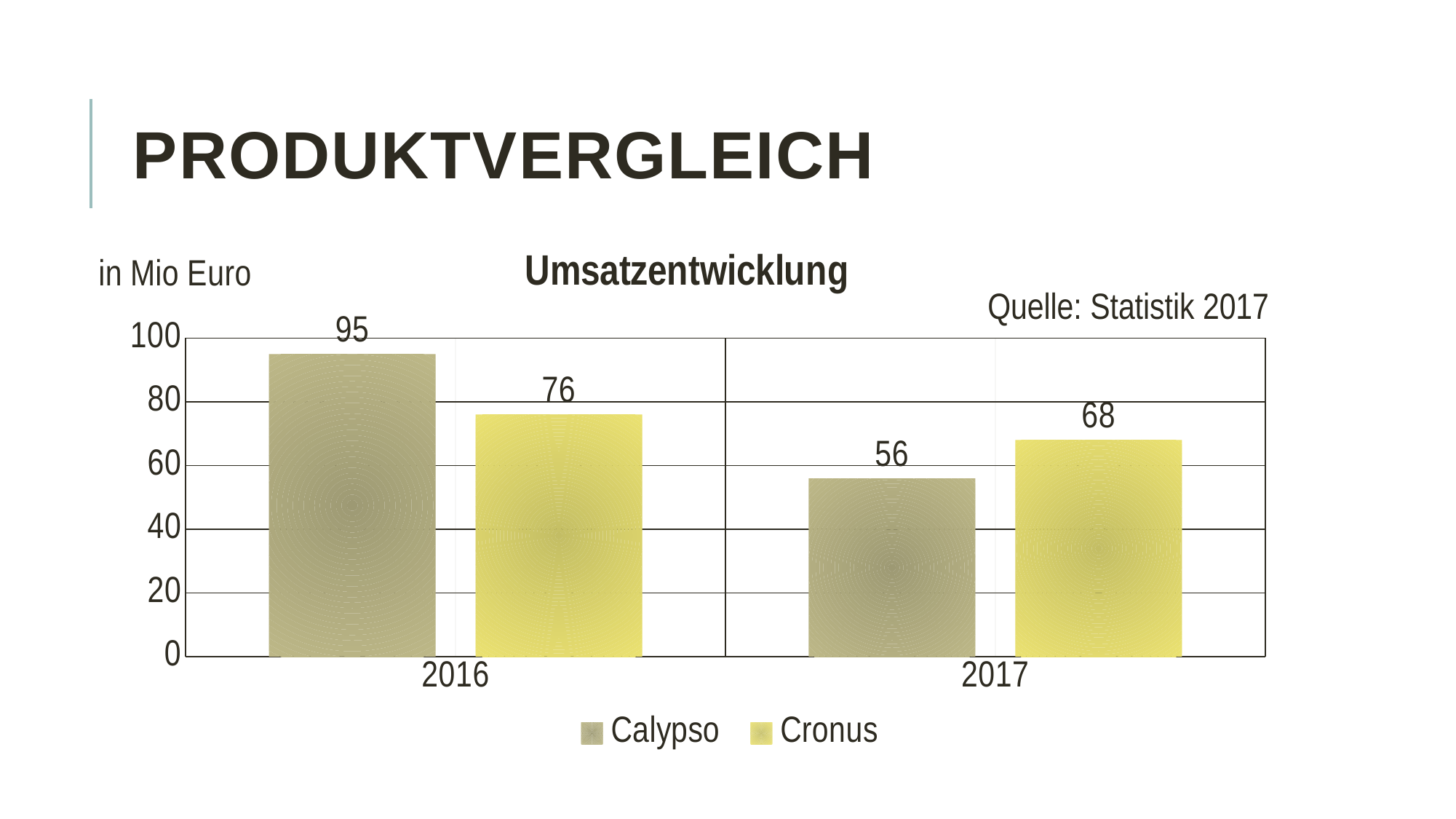

# Produktvergleich

### Chart: Umsatzentwicklung

| Category | Calypso | Cronus |
|---|---|---|
| 2016 | 95.0 | 76.0 |
| 2017 | 56.0 | 68.0 |
Quelle: Statistik 2017